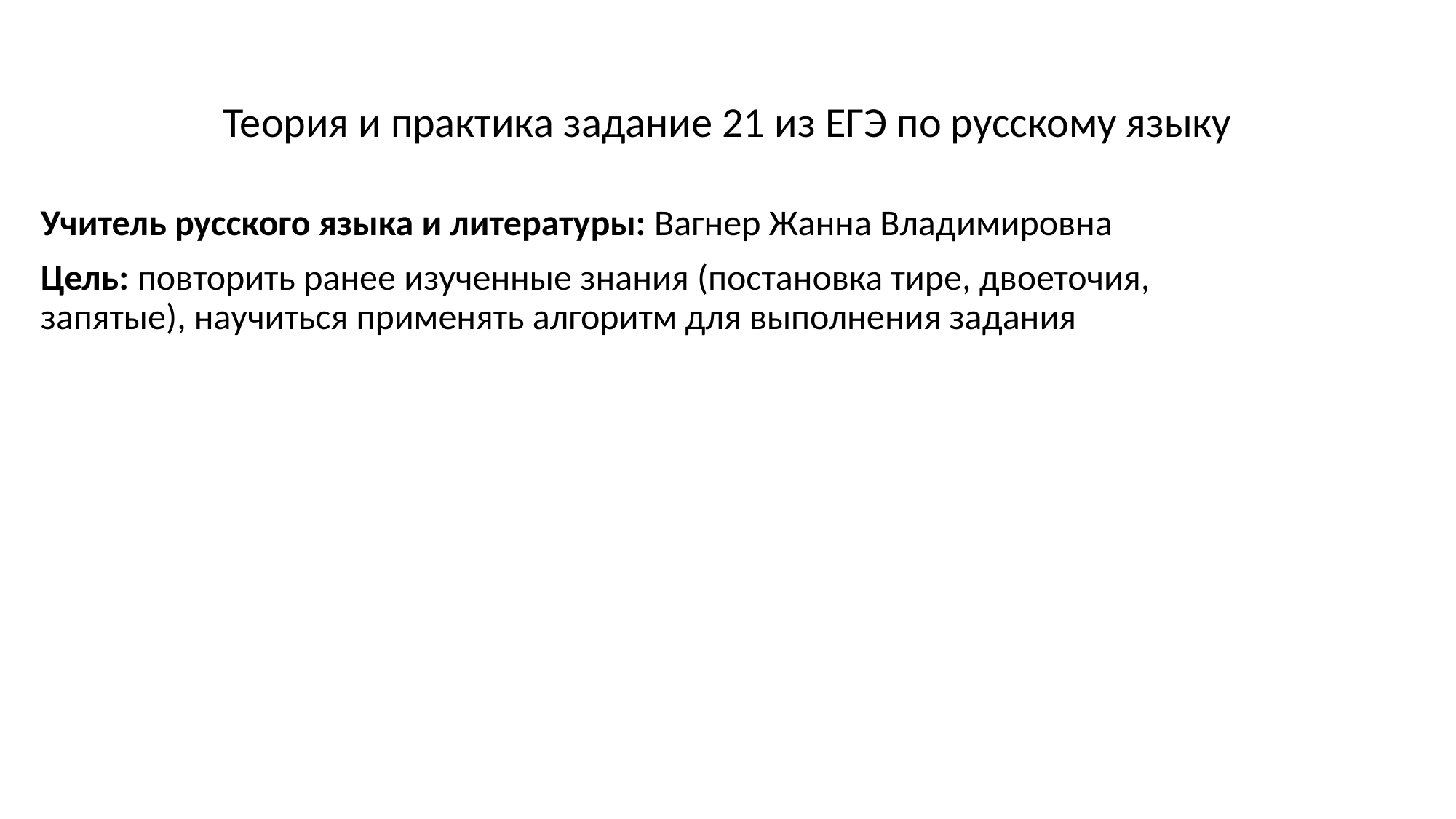

# Теория и практика задание 21 из ЕГЭ по русскому языку
Учитель русского языка и литературы: Вагнер Жанна Владимировна
Цель: повторить ранее изученные знания (постановка тире, двоеточия, запятые), научиться применять алгоритм для выполнения задания